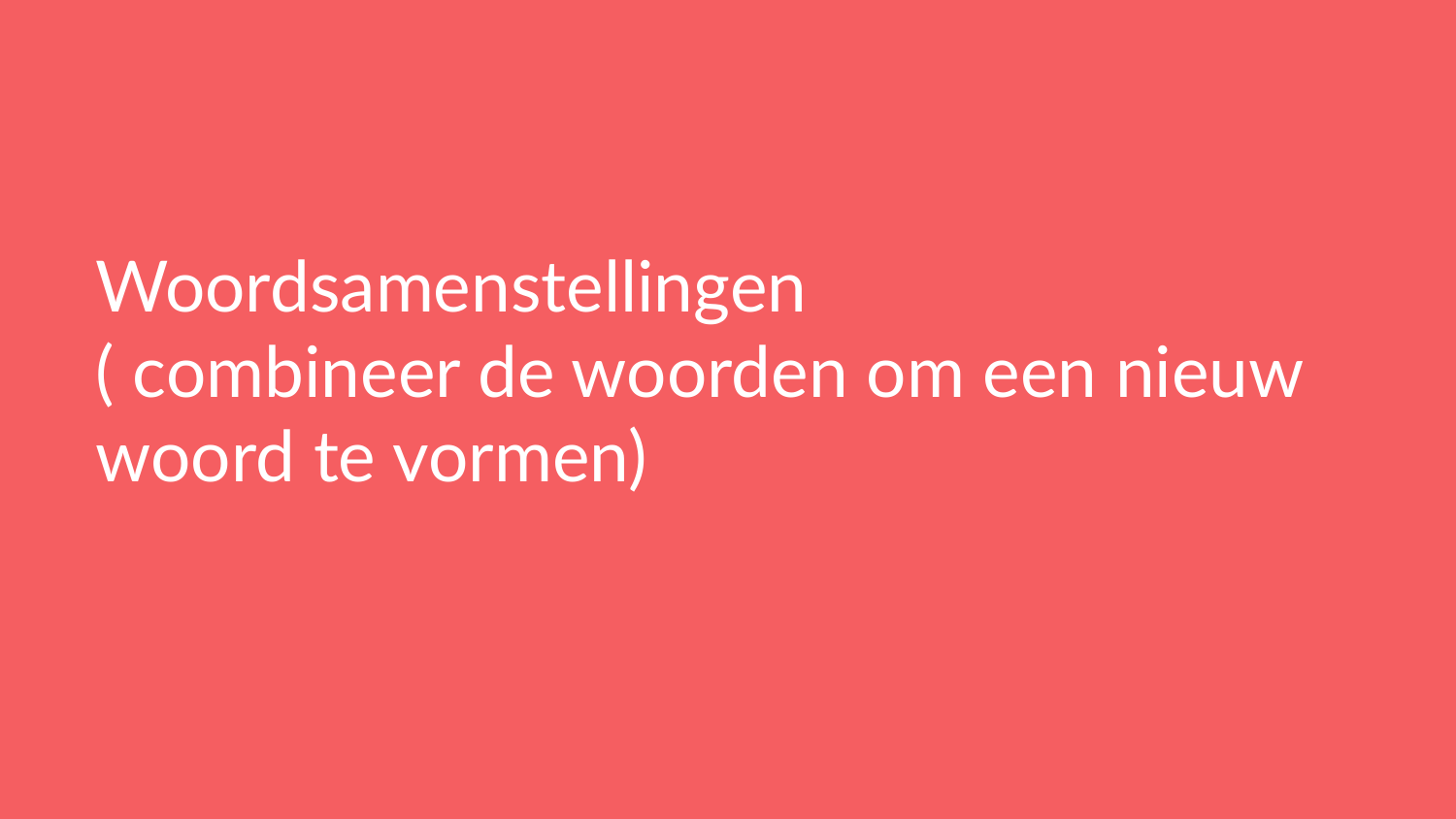

# Woordsamenstellingen
( combineer de woorden om een nieuw woord te vormen)